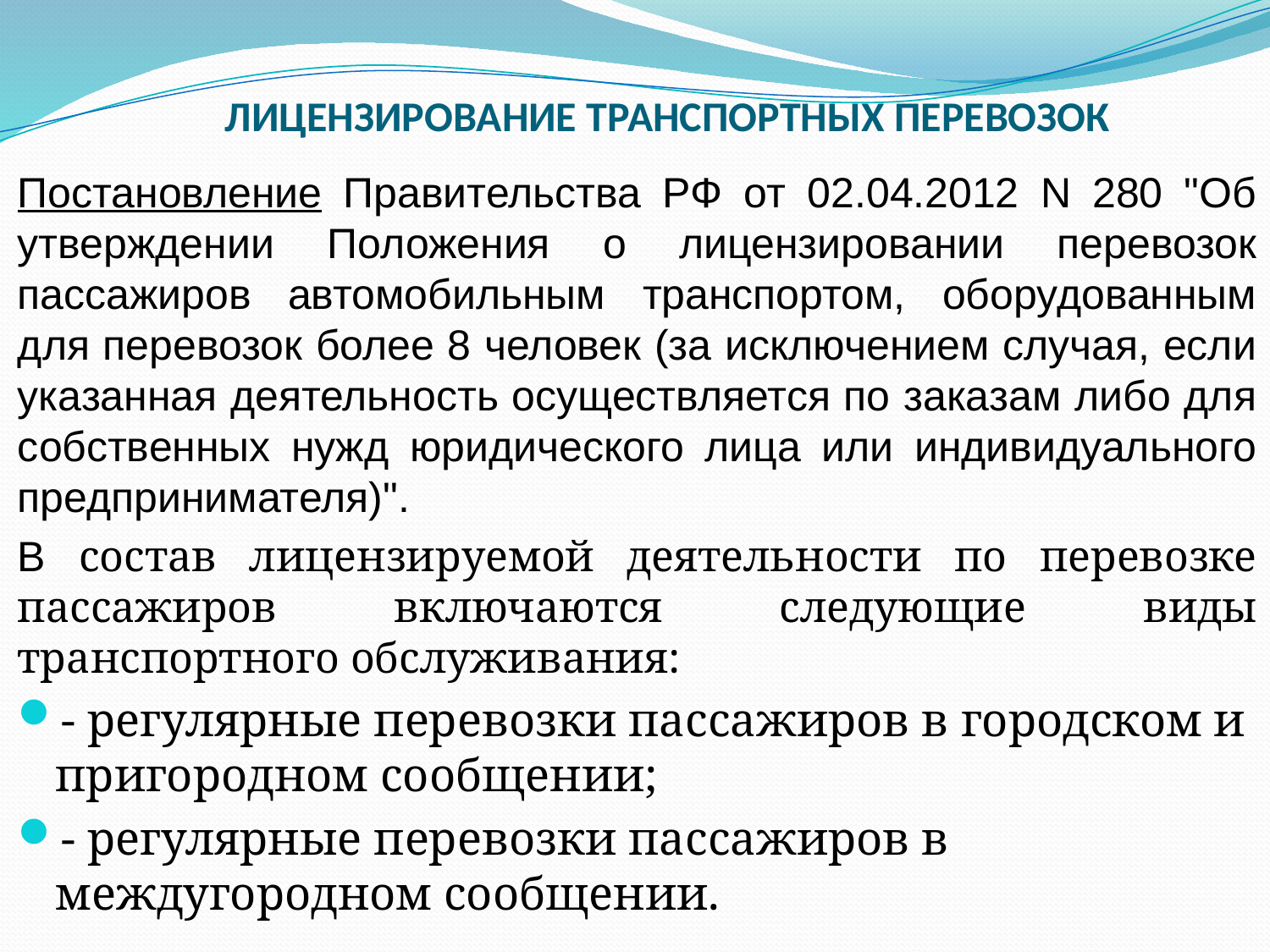

ЛИЦЕНЗИРОВАНИЕ ТРАНСПОРТНЫХ ПЕРЕВОЗОК
Постановление Правительства РФ от 02.04.2012 N 280 "Об утверждении Положения о лицензировании перевозок пассажиров автомобильным транспортом, оборудованным для перевозок более 8 человек (за исключением случая, если указанная деятельность осуществляется по заказам либо для собственных нужд юридического лица или индивидуального предпринимателя)".
В состав лицензируемой деятельности по перевозке пассажиров включаются следующие виды транспортного обслуживания:
- регулярные перевозки пассажиров в городском и пригородном сообщении;
- регулярные перевозки пассажиров в междугородном сообщении.